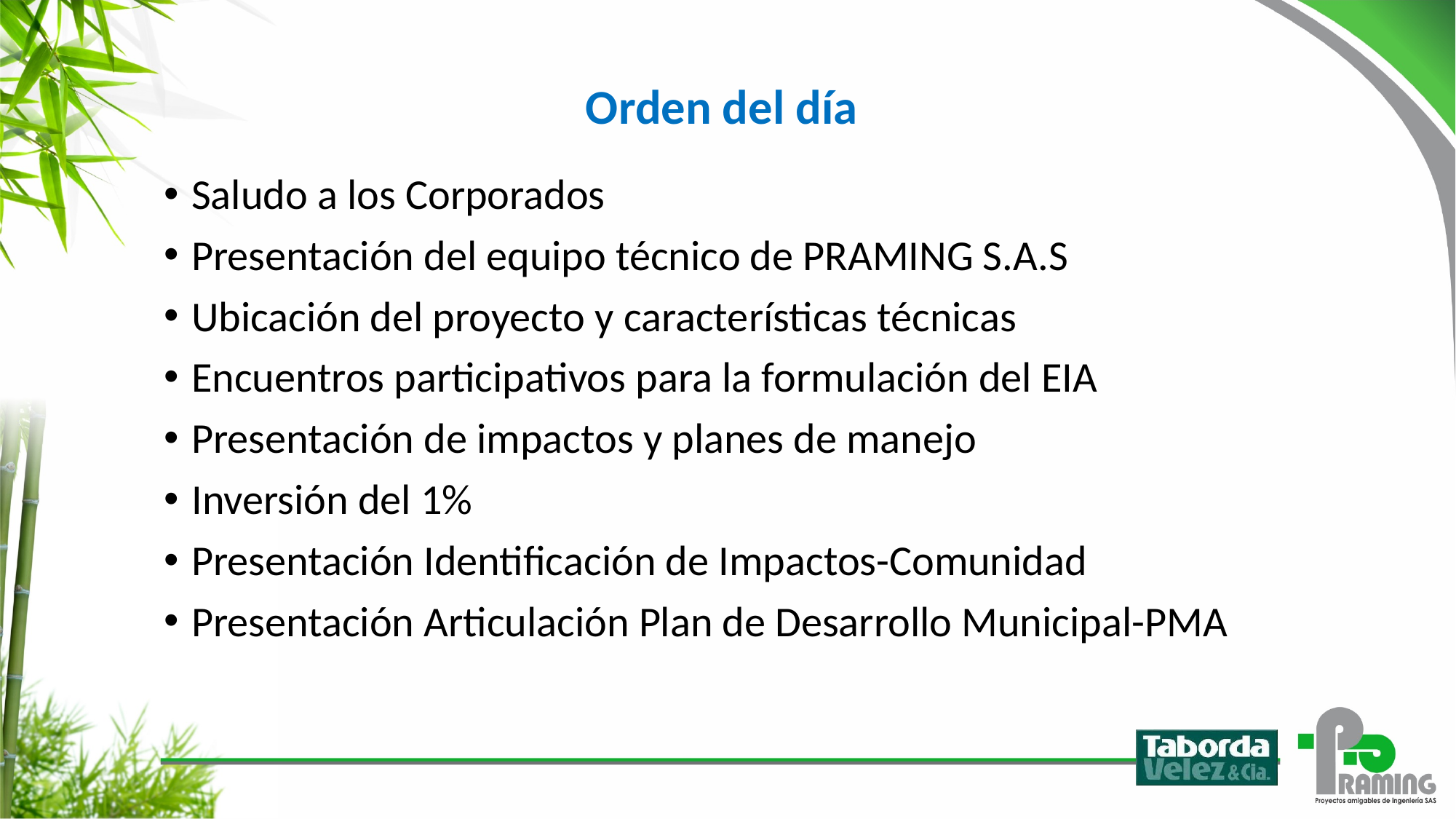

Orden del día
Saludo a los Corporados
Presentación del equipo técnico de PRAMING S.A.S
Ubicación del proyecto y características técnicas
Encuentros participativos para la formulación del EIA
Presentación de impactos y planes de manejo
Inversión del 1%
Presentación Identificación de Impactos-Comunidad
Presentación Articulación Plan de Desarrollo Municipal-PMA